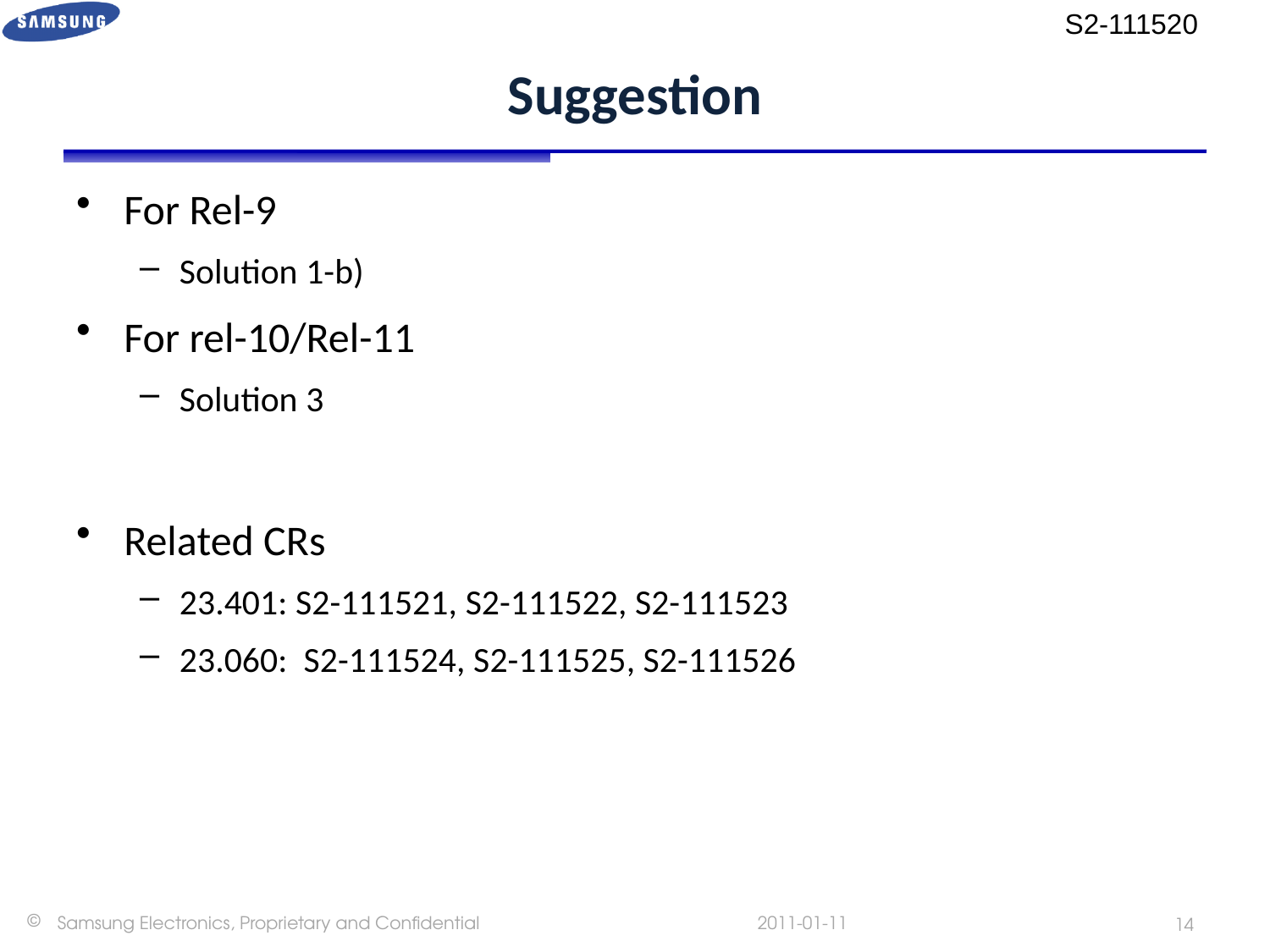

S2-111520
# Suggestion
For Rel-9
Solution 1-b)
For rel-10/Rel-11
Solution 3

Related CRs
23.401: S2-111521, S2-111522, S2-111523
23.060:  S2-111524, S2-111525, S2-111526
2011-01-11
14